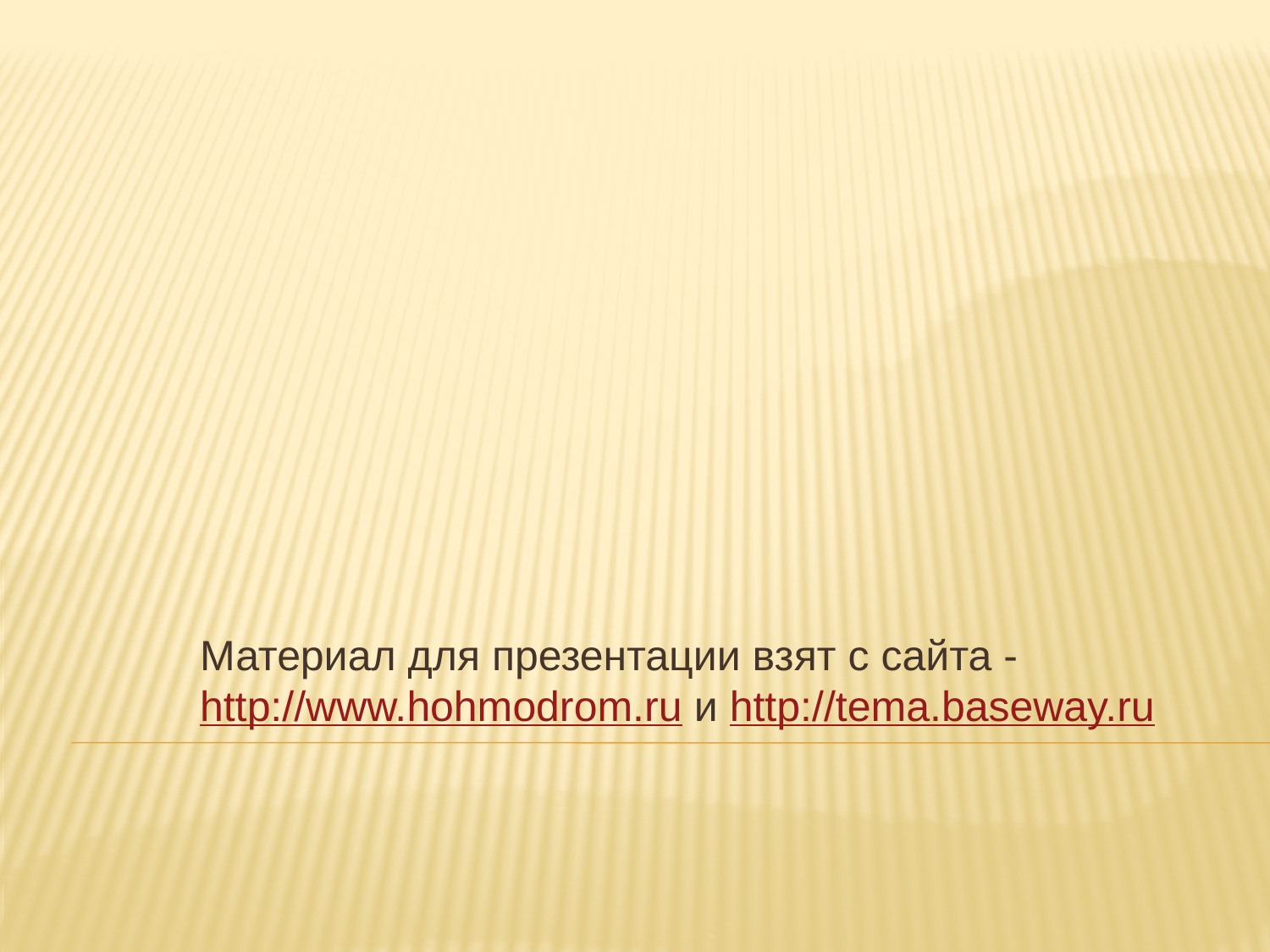

Материал для презентации взят с сайта - http://www.hohmodrom.ru и http://tema.baseway.ru